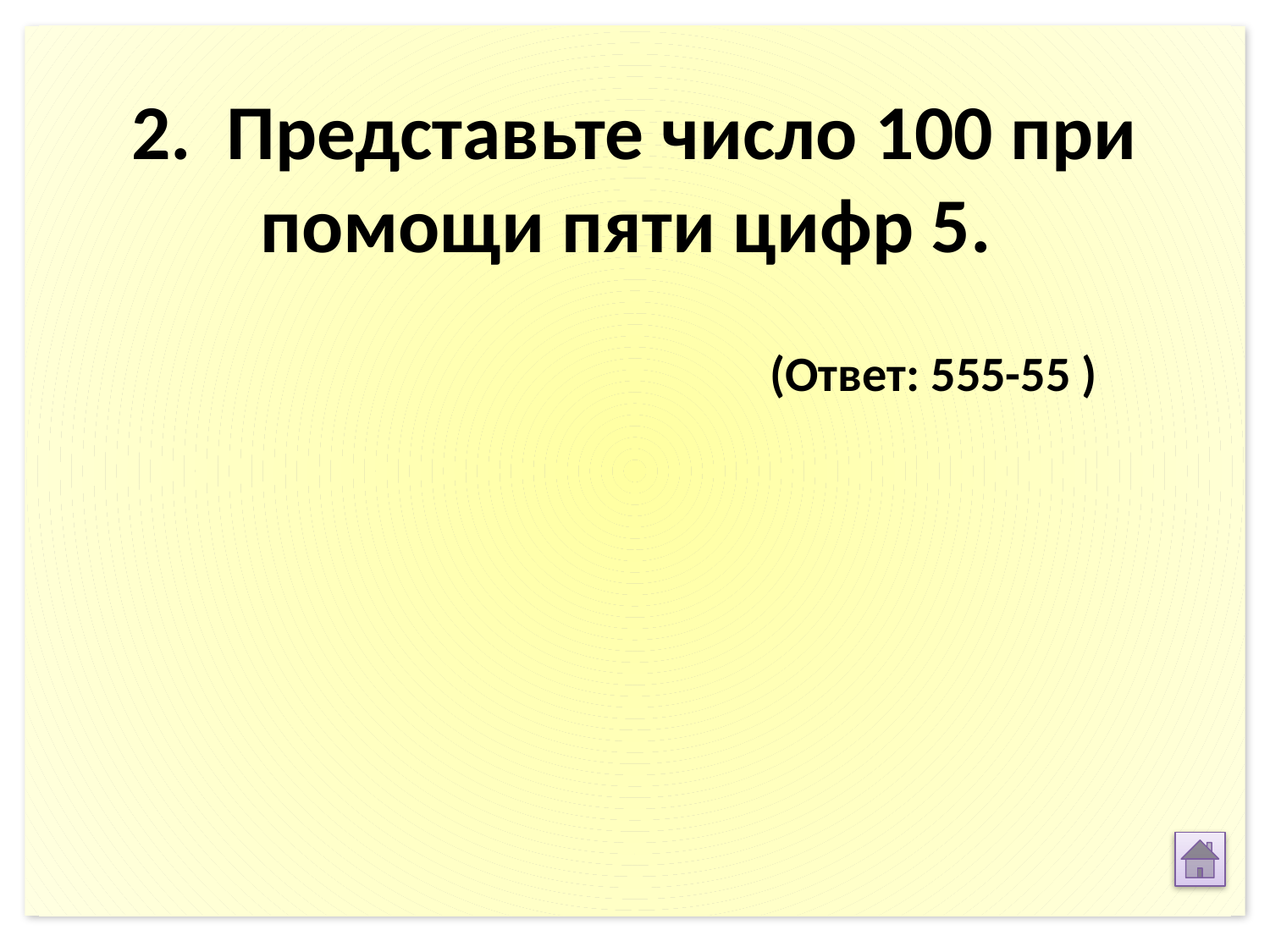

2.  Представьте число 100 при помощи пяти цифр 5.
(Ответ: 555-55 )